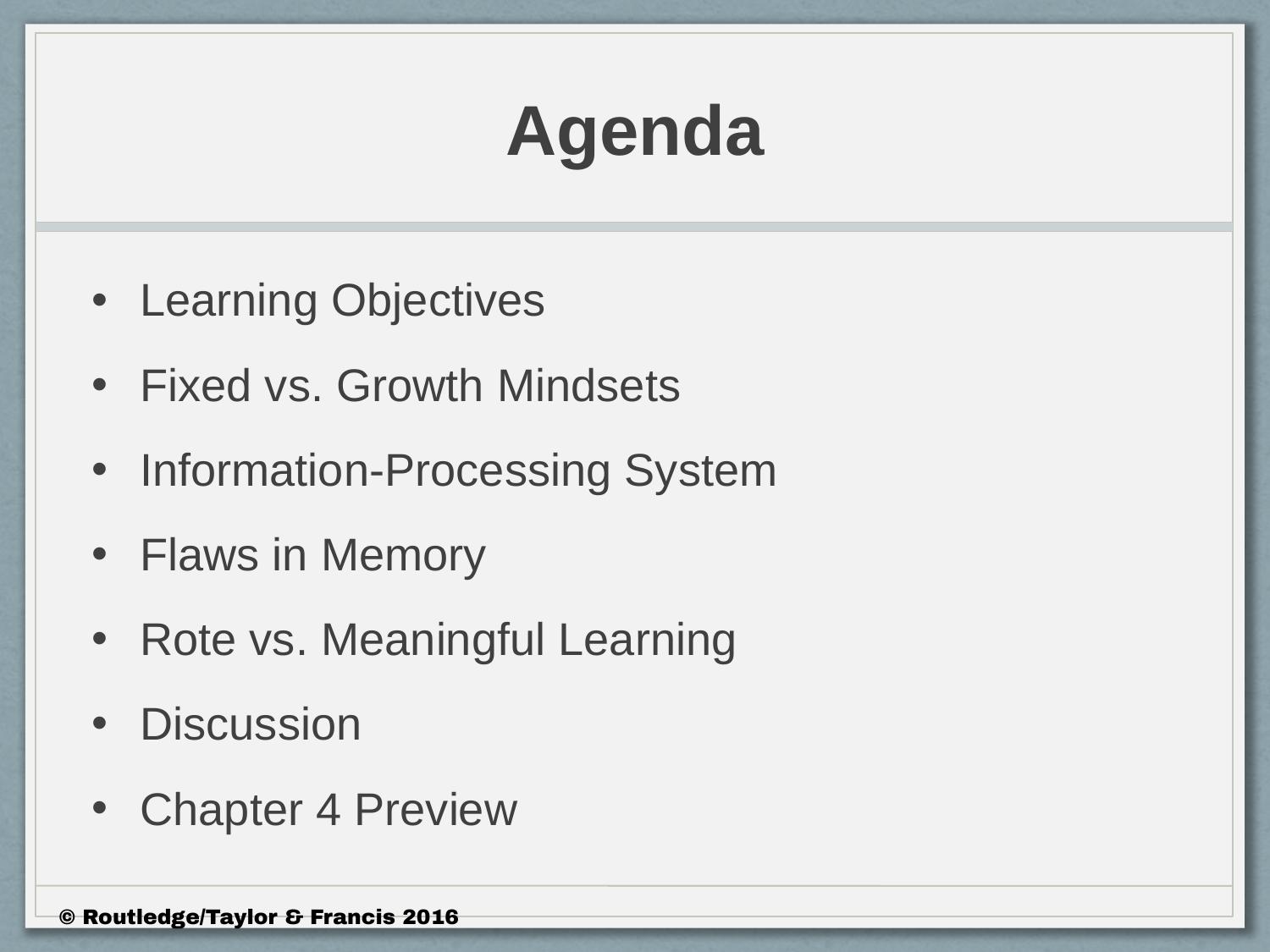

# Agenda
Learning Objectives
Fixed vs. Growth Mindsets
Information-Processing System
Flaws in Memory
Rote vs. Meaningful Learning
Discussion
Chapter 4 Preview
© Routledge/Taylor & Francis 2016